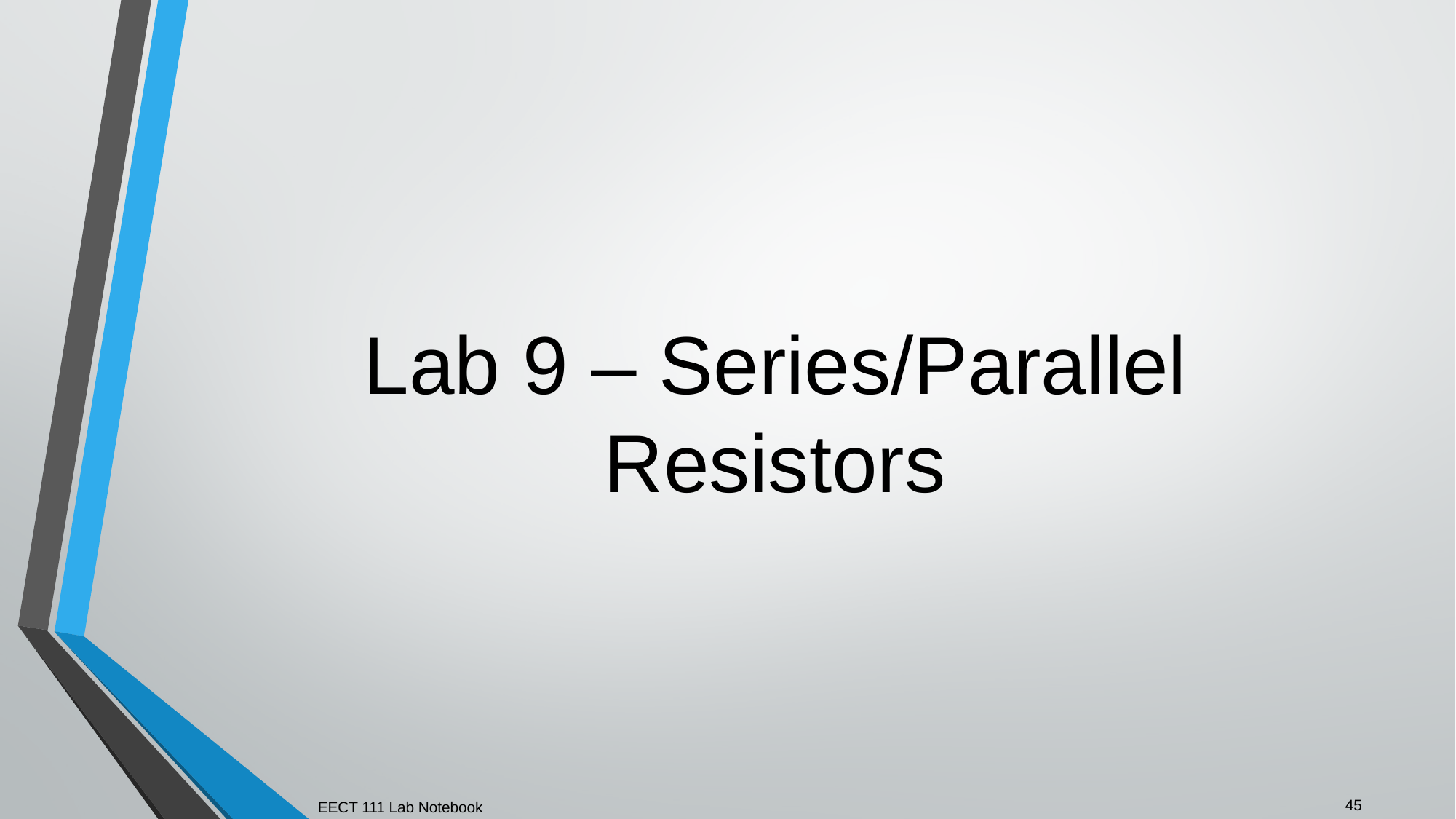

# Lab 9 – Series/Parallel Resistors
45
EECT 111 Lab Notebook